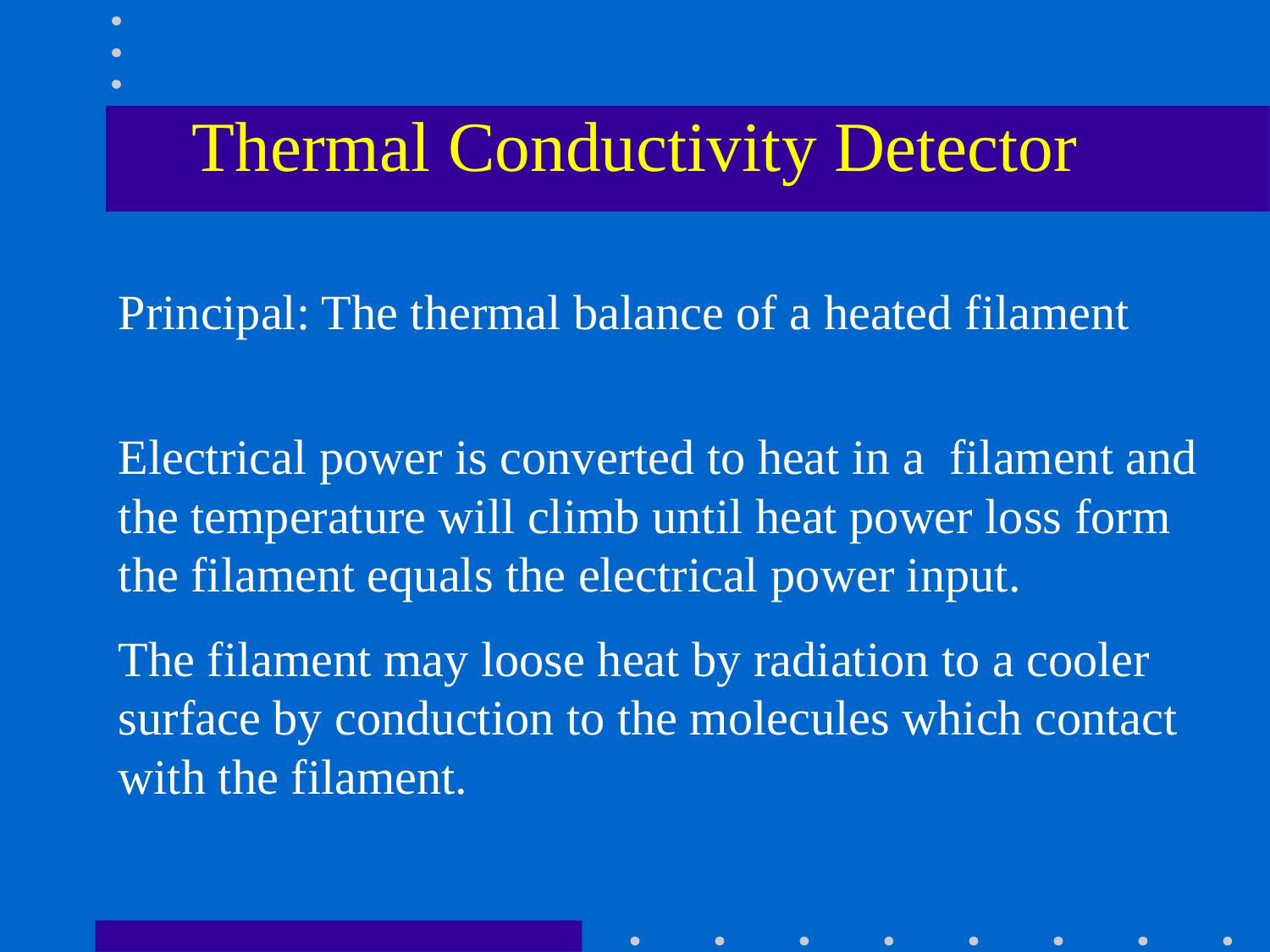

# Thermal Conductivity Detector
Principal: The thermal balance of a heated filament

Electrical power is converted to heat in a  filament and the temperature will climb until heat power loss form the filament equals the electrical power input.
The filament may loose heat by radiation to a cooler surface by conduction to the molecules which contact with the filament.